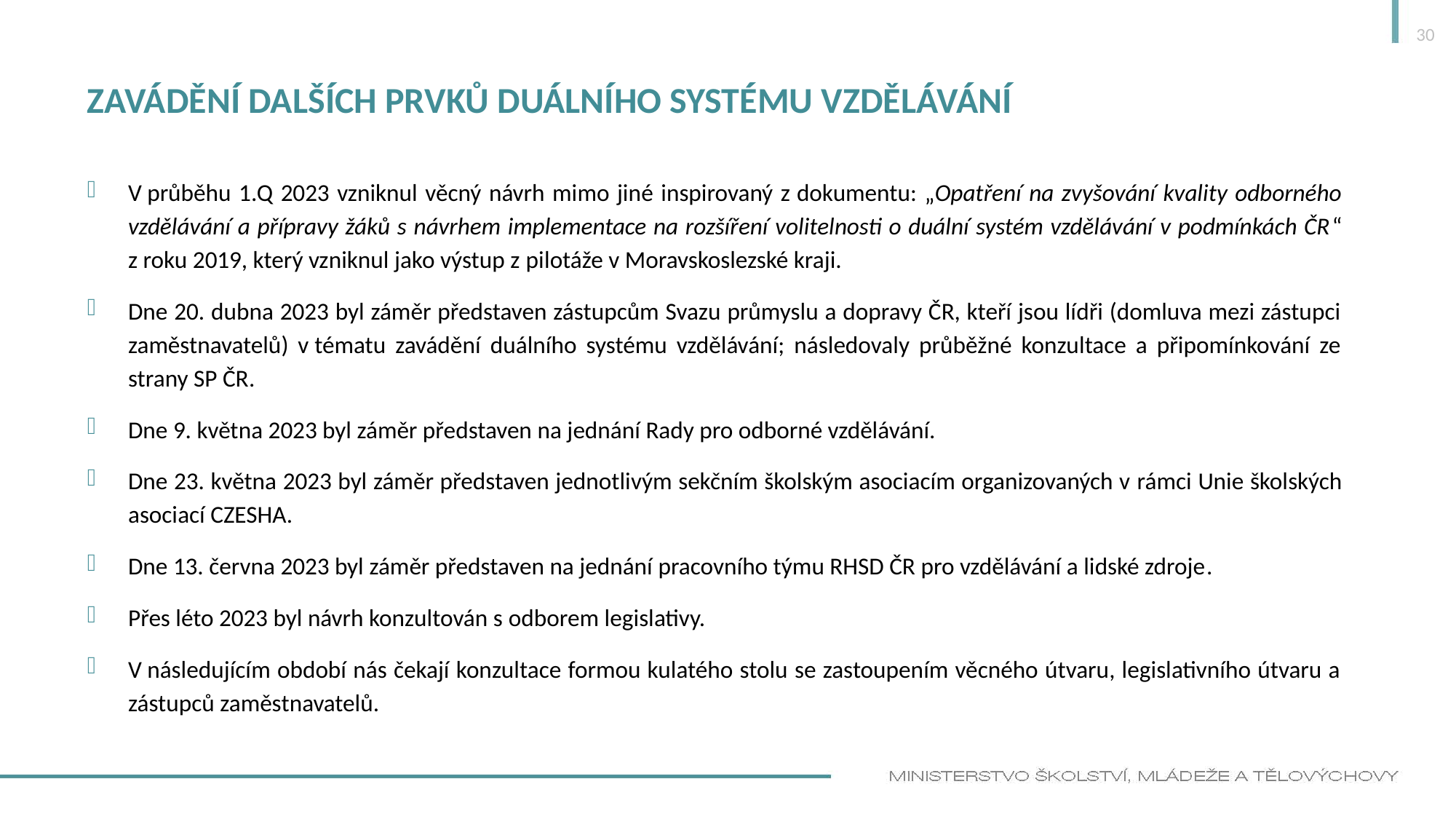

30
# Zavádění dalších prvků duálního systému vzdělávání
V průběhu 1.Q 2023 vzniknul věcný návrh mimo jiné inspirovaný z dokumentu: „Opatření na zvyšování kvality odborného vzdělávání a přípravy žáků s návrhem implementace na rozšíření volitelnosti o duální systém vzdělávání v podmínkách ČR“ z roku 2019, který vzniknul jako výstup z pilotáže v Moravskoslezské kraji.
Dne 20. dubna 2023 byl záměr představen zástupcům Svazu průmyslu a dopravy ČR, kteří jsou lídři (domluva mezi zástupci zaměstnavatelů) v tématu zavádění duálního systému vzdělávání; následovaly průběžné konzultace a připomínkování ze strany SP ČR.
Dne 9. května 2023 byl záměr představen na jednání Rady pro odborné vzdělávání.
Dne 23. května 2023 byl záměr představen jednotlivým sekčním školským asociacím organizovaných v rámci Unie školských asociací CZESHA.
Dne 13. června 2023 byl záměr představen na jednání pracovního týmu RHSD ČR pro vzdělávání a lidské zdroje.
Přes léto 2023 byl návrh konzultován s odborem legislativy.
V následujícím období nás čekají konzultace formou kulatého stolu se zastoupením věcného útvaru, legislativního útvaru a zástupců zaměstnavatelů.